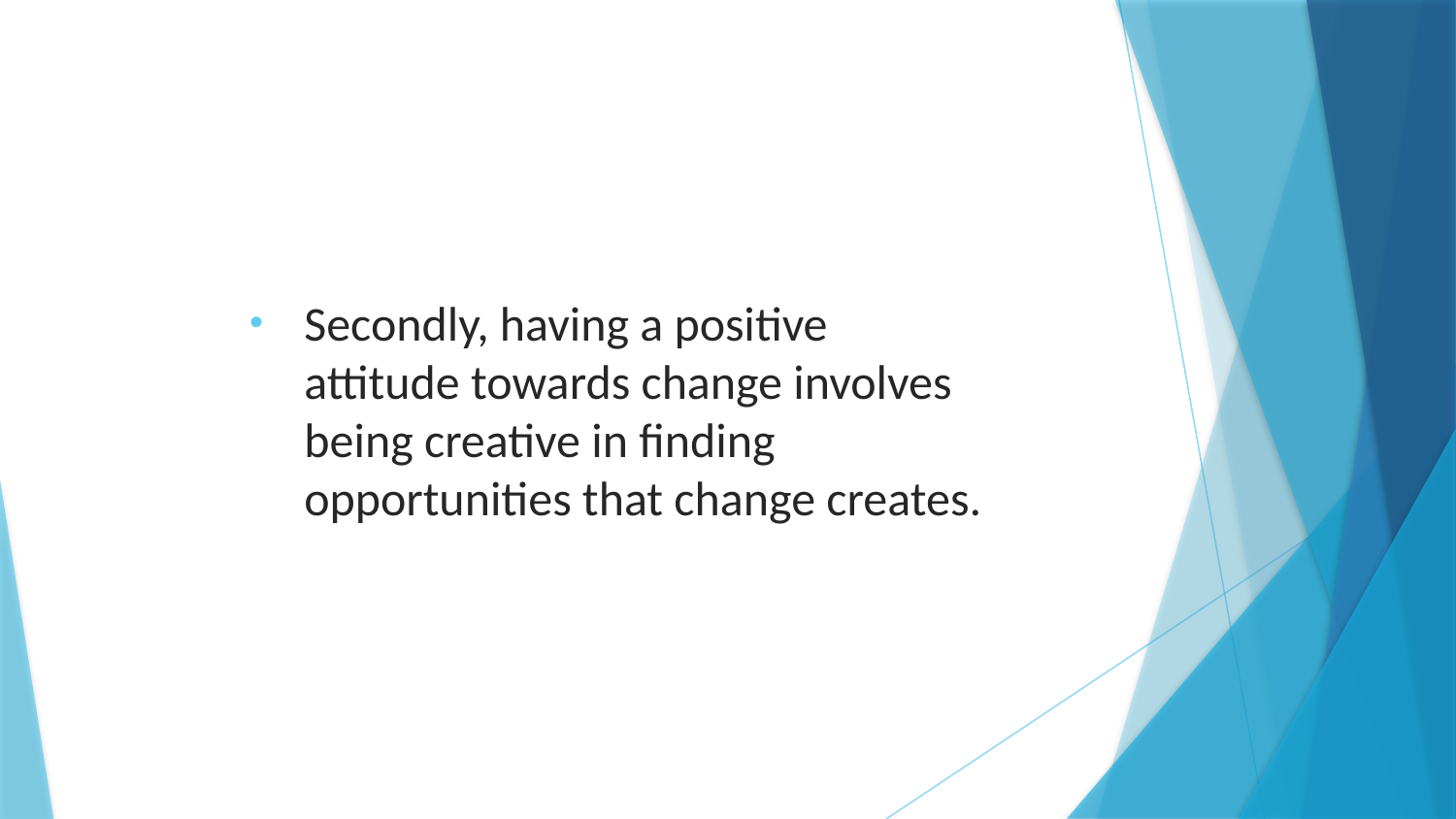

Secondly, having a positive attitude towards change involves being creative in finding opportunities that change creates.